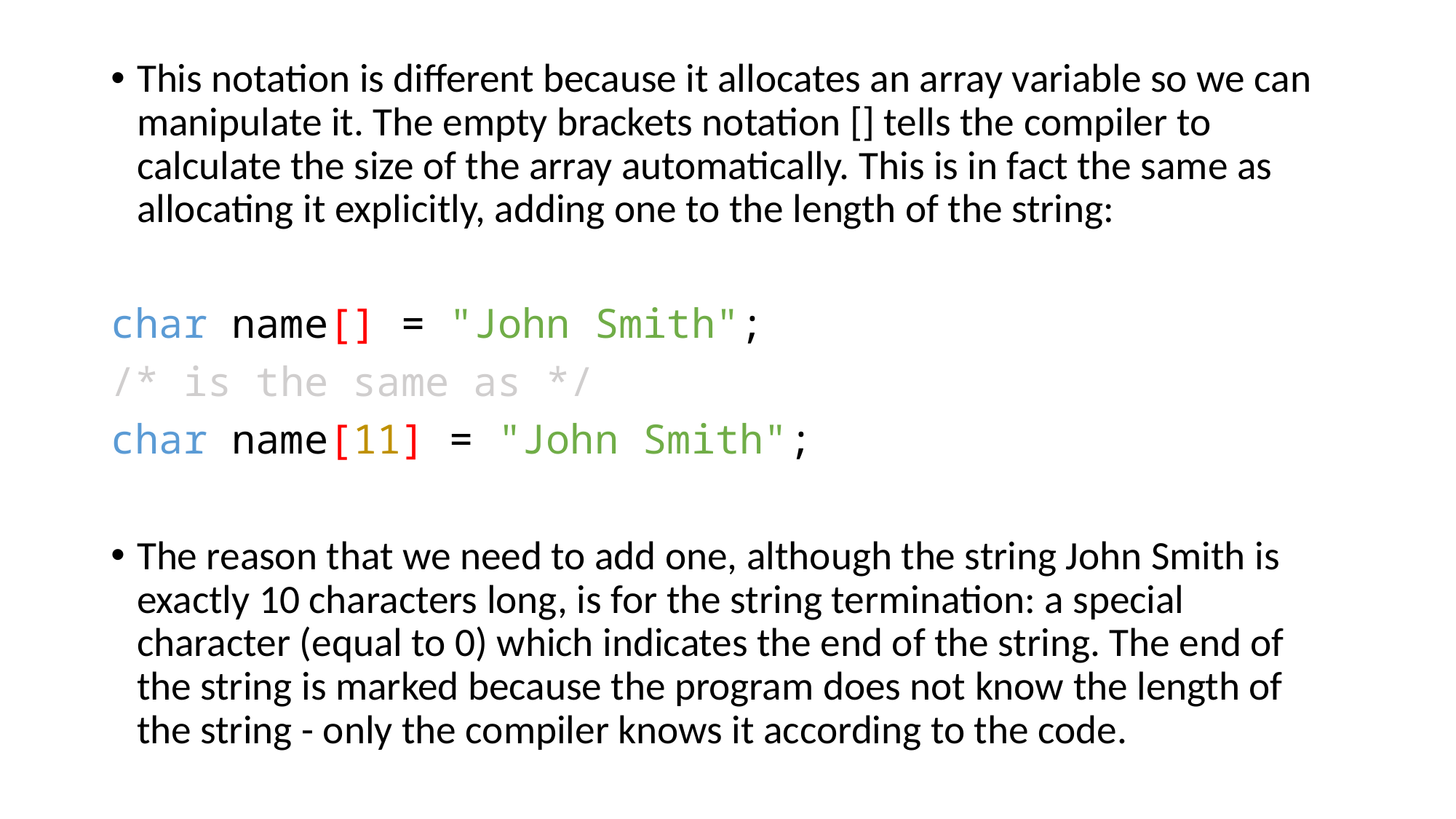

This notation is different because it allocates an array variable so we can manipulate it. The empty brackets notation [] tells the compiler to calculate the size of the array automatically. This is in fact the same as allocating it explicitly, adding one to the length of the string:

char name[] = "John Smith";
/* is the same as */
char name[11] = "John Smith";

The reason that we need to add one, although the string John Smith is exactly 10 characters long, is for the string termination: a special character (equal to 0) which indicates the end of the string. The end of the string is marked because the program does not know the length of the string - only the compiler knows it according to the code.